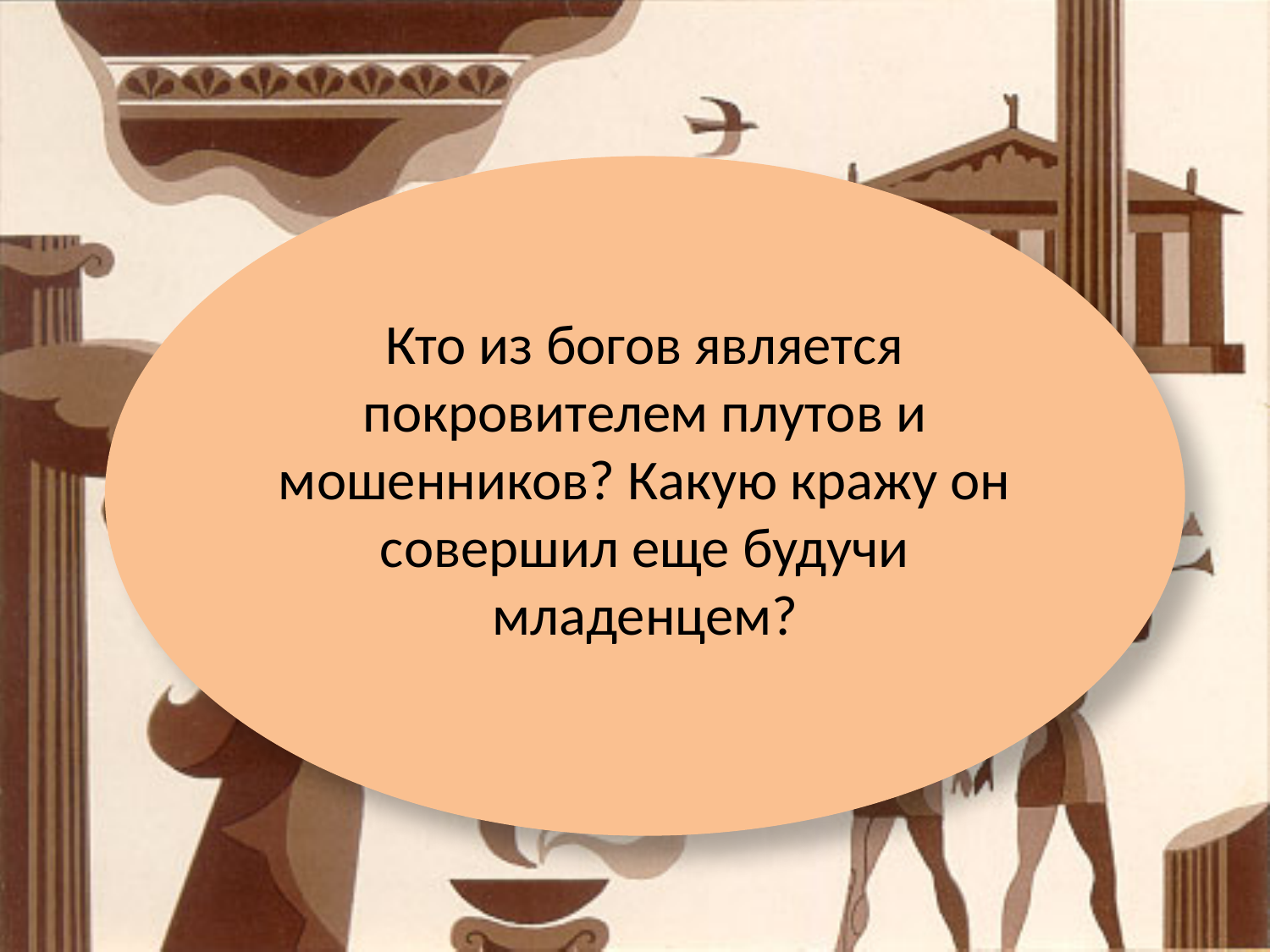

Кто из богов является покровителем плутов и мошенников? Какую кражу он совершил еще будучи младенцем?